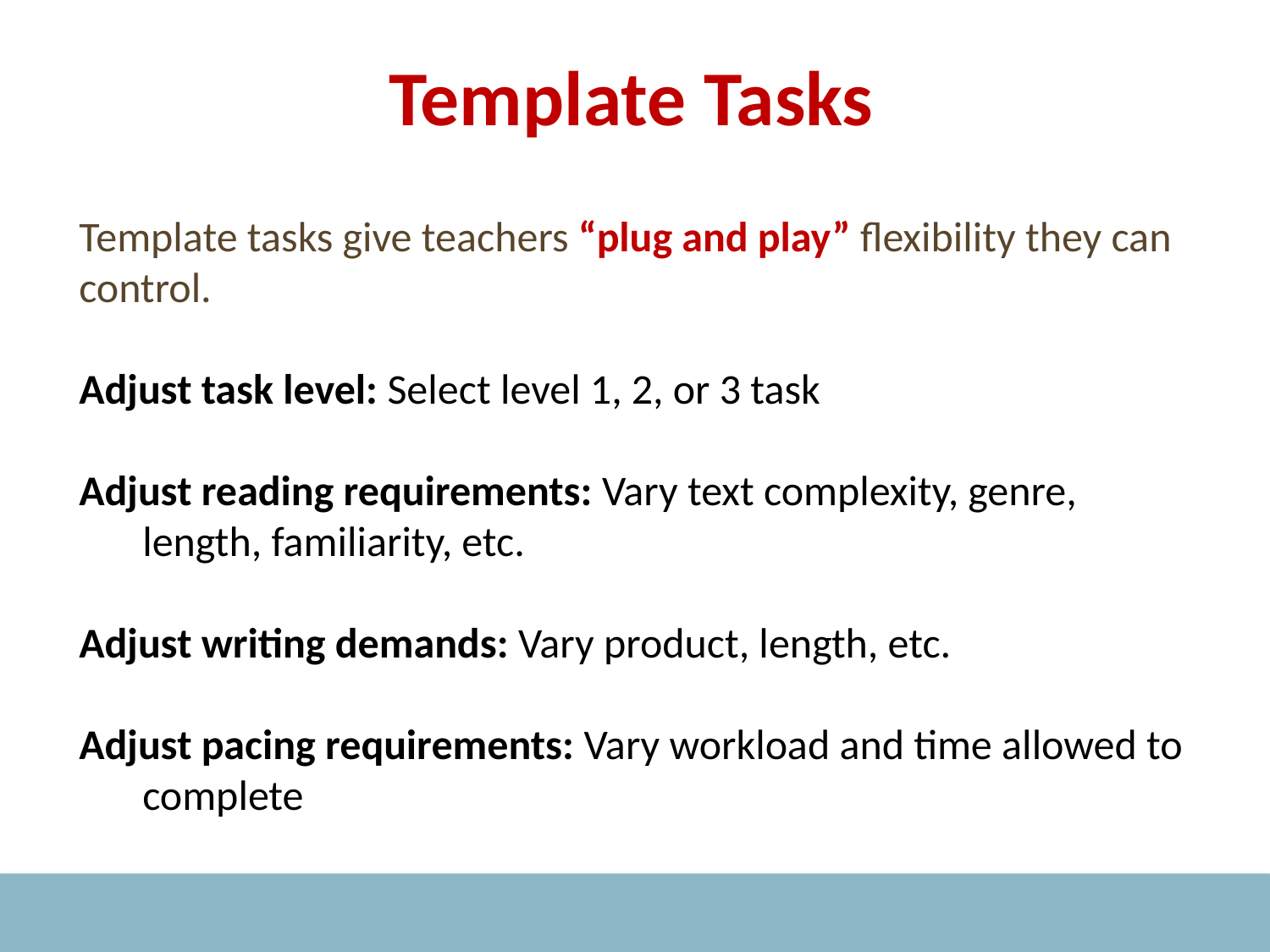

# Template Tasks
Template tasks give teachers “plug and play” flexibility they can control.

Adjust task level: Select level 1, 2, or 3 task

Adjust reading requirements: Vary text complexity, genre, length, familiarity, etc.

Adjust writing demands: Vary product, length, etc.

Adjust pacing requirements: Vary workload and time allowed to complete